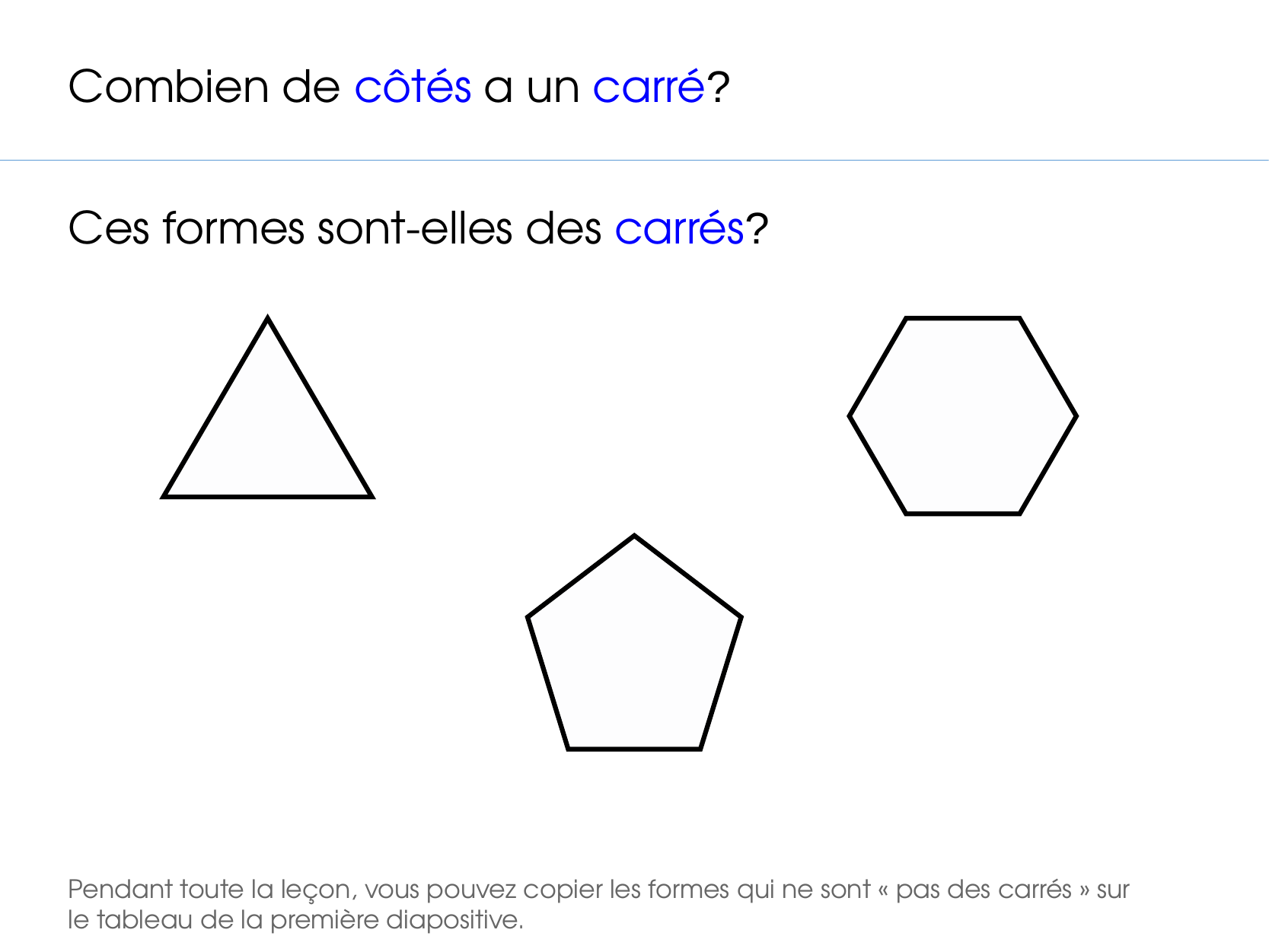

Combien de côtés a un carré?
Ces formes sont-elles des carrés?

Pendant toute la leçon, vous pouvez copier les formes qui ne sont « pas des carrés » sur le tableau de la première diapositive.